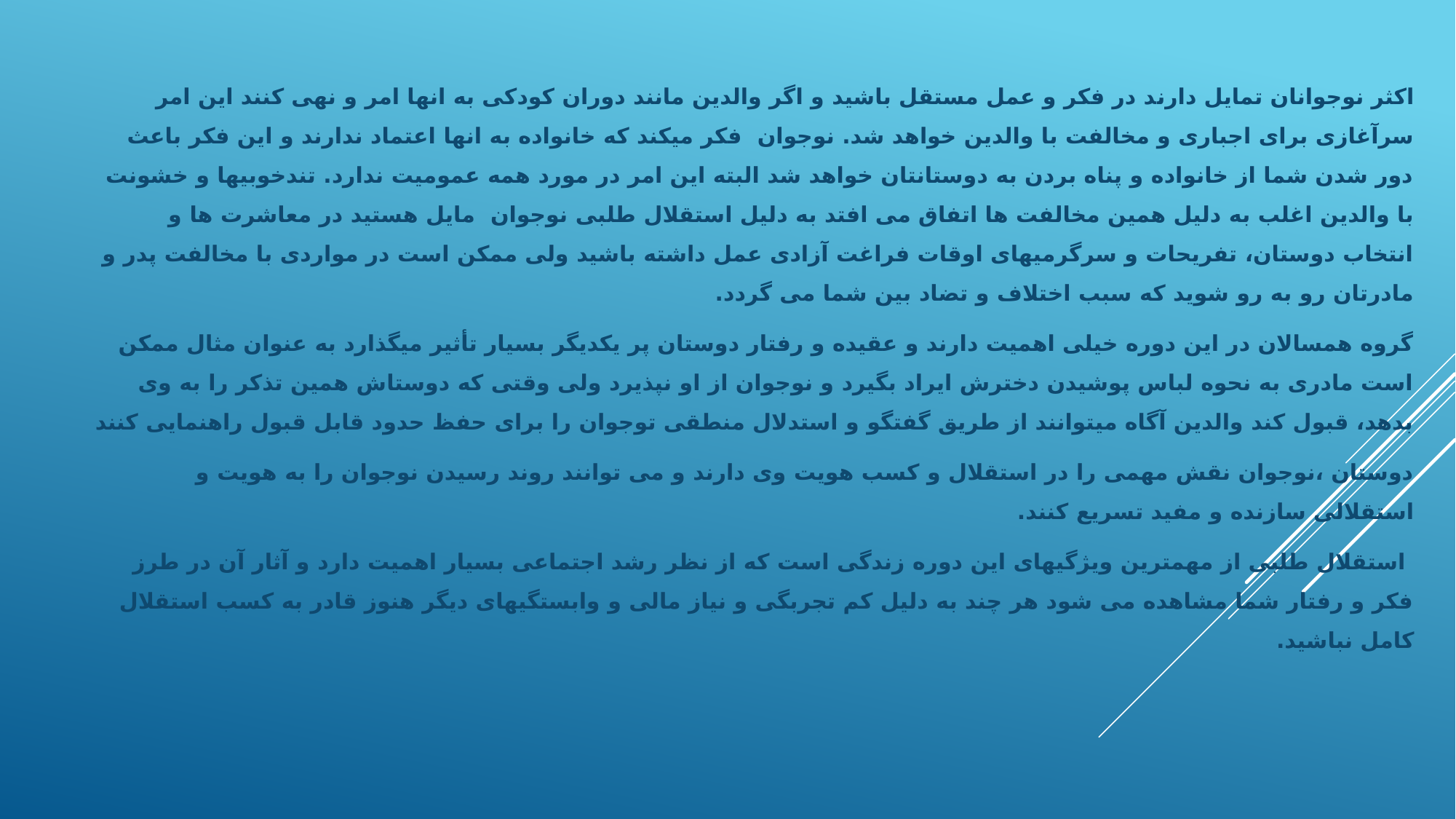

اکثر نوجوانان تمایل دارند در فکر و عمل مستقل باشید و اگر والدین مانند دوران کودکی به انها امر و نهی کنند این امر سرآغازی برای اجباری و مخالفت با والدين خواهد شد. نوجوان  فکر میکند که خانواده به انها اعتماد ندارند و این فکر باعث دور شدن شما از خانواده و پناه بردن به دوستانتان خواهد شد البته این امر در مورد همه عمومیت ندارد. تندخوبیها و خشونت با والدین اغلب به دلیل همین مخالفت ها اتفاق می افتد به دلیل استقلال طلبی نوجوان  مایل هستید در معاشرت ها و انتخاب دوستان، تفریحات و سرگرمیهای اوقات فراغت آزادی عمل داشته باشید ولی ممکن است در مواردی با مخالفت پدر و مادرتان رو به رو شوید که سبب اختلاف و تضاد بین شما می گردد.
گروه همسالان در این دوره خیلی اهمیت دارند و عقیده و رفتار دوستان پر یکدیگر بسیار تأثیر میگذارد به عنوان مثال ممکن است مادری به نحوه لباس پوشیدن دخترش ایراد بگیرد و نوجوان از او نپذیرد ولی وقتی که دوستاش همین تذکر را به وی بدهد، قبول کند والدین آگاه میتوانند از طریق گفتگو و استدلال منطقی توجوان را برای حفظ حدود قابل قبول راهنمایی کنند
دوستان ،نوجوان نقش مهمی را در استقلال و کسب هویت وی دارند و می توانند روند رسیدن نوجوان را به هویت و استقلالی سازنده و مفید تسریع کنند.
 استقلال طلبی از مهمترین ویژگیهای این دوره زندگی است که از نظر رشد اجتماعی بسیار اهمیت دارد و آثار آن در طرز فکر و رفتار شما مشاهده می شود هر چند به دلیل کم تجربگی و نیاز مالی و وابستگیهای دیگر هنوز قادر به کسب استقلال کامل نباشید.